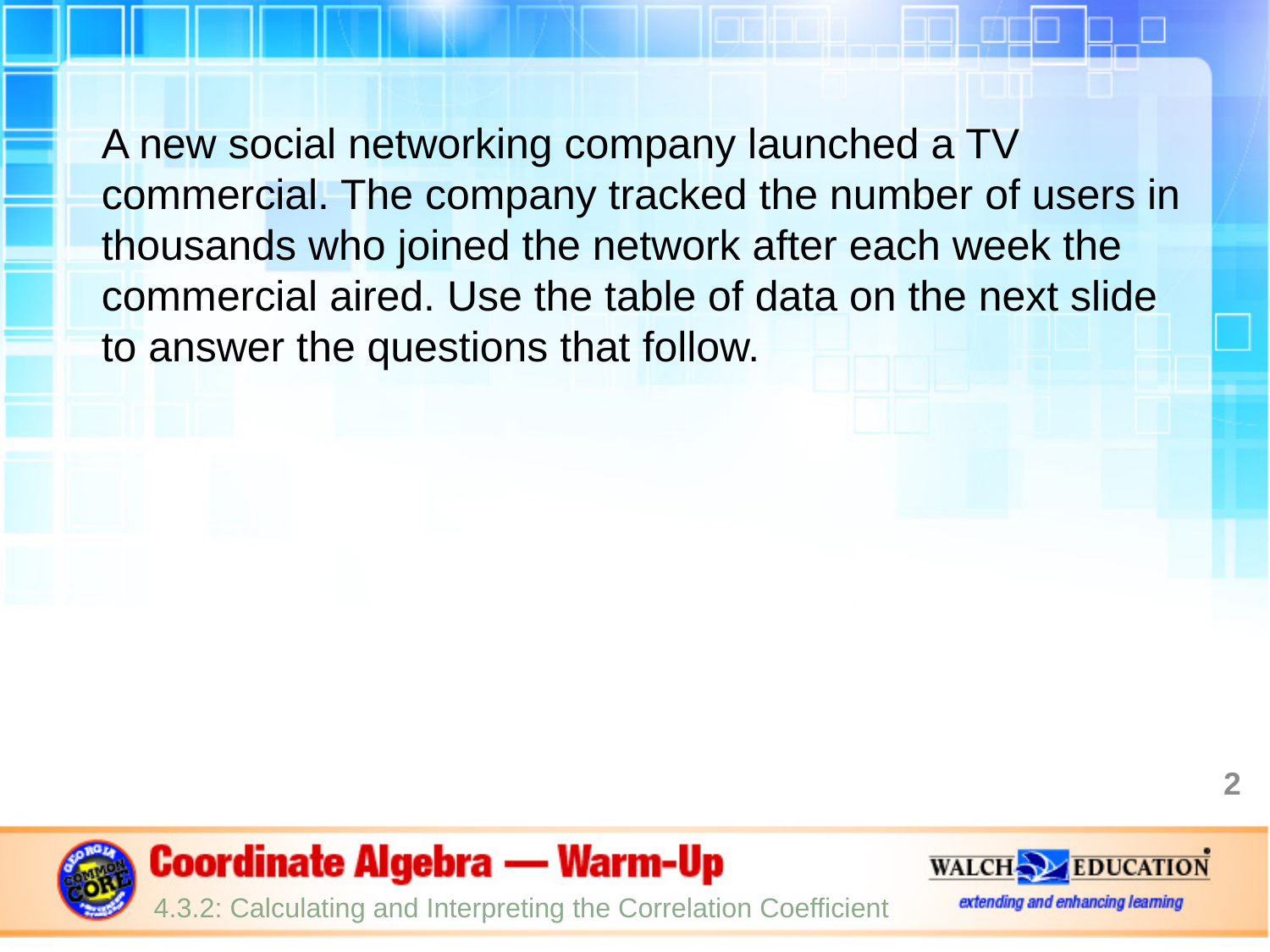

A new social networking company launched a TV commercial. The company tracked the number of users in thousands who joined the network after each week the commercial aired. Use the table of data on the next slide to answer the questions that follow.

2
4.3.2: Calculating and Interpreting the Correlation Coefficient